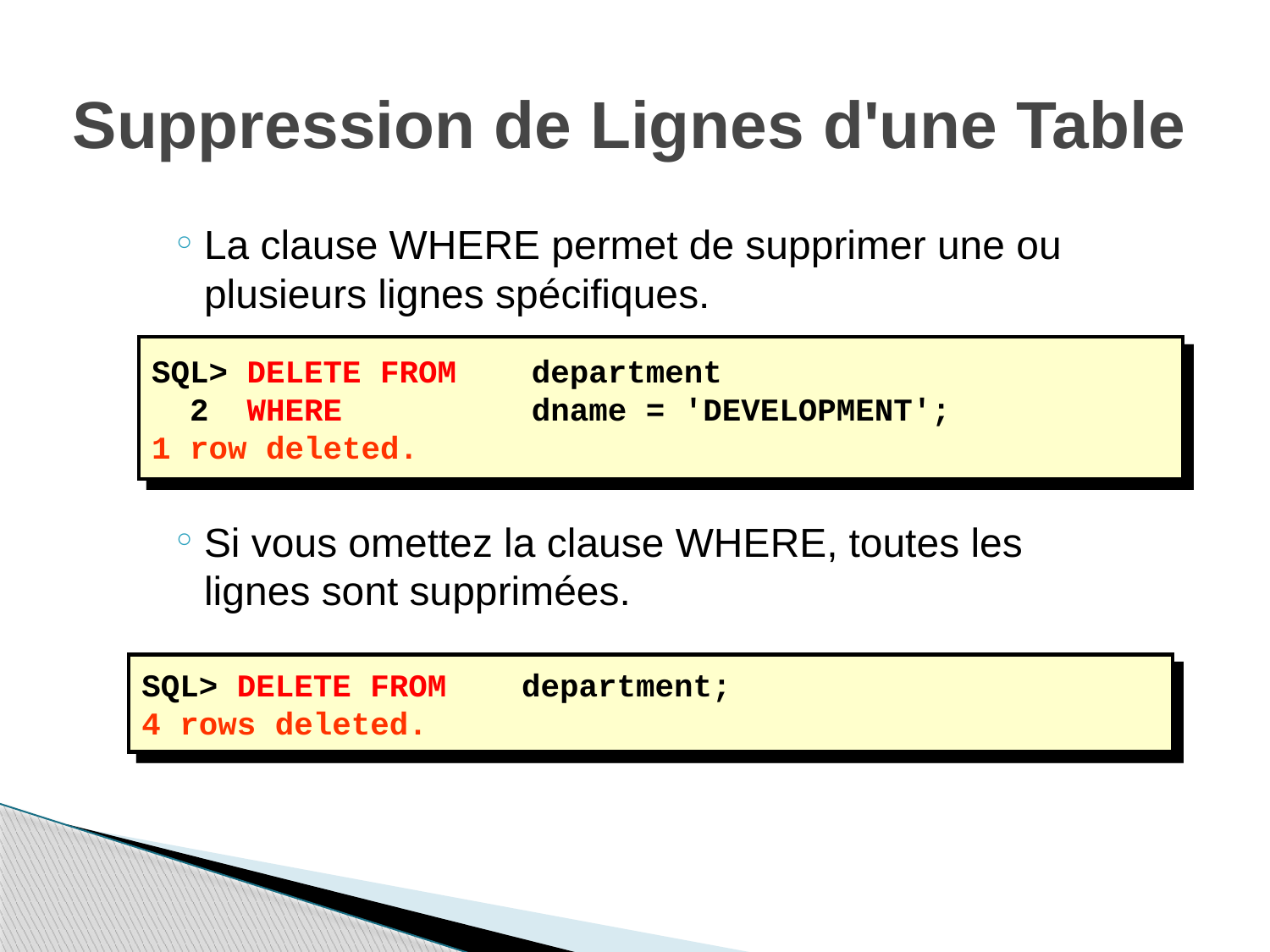

# Suppression de Lignes d'une Table
La clause WHERE permet de supprimer une ou plusieurs lignes spécifiques.
Si vous omettez la clause WHERE, toutes les lignes sont supprimées.
SQL> DELETE FROM	department
  2  WHERE 		dname = 'DEVELOPMENT';
1 row deleted.
SQL> DELETE FROM	department;
4 rows deleted.